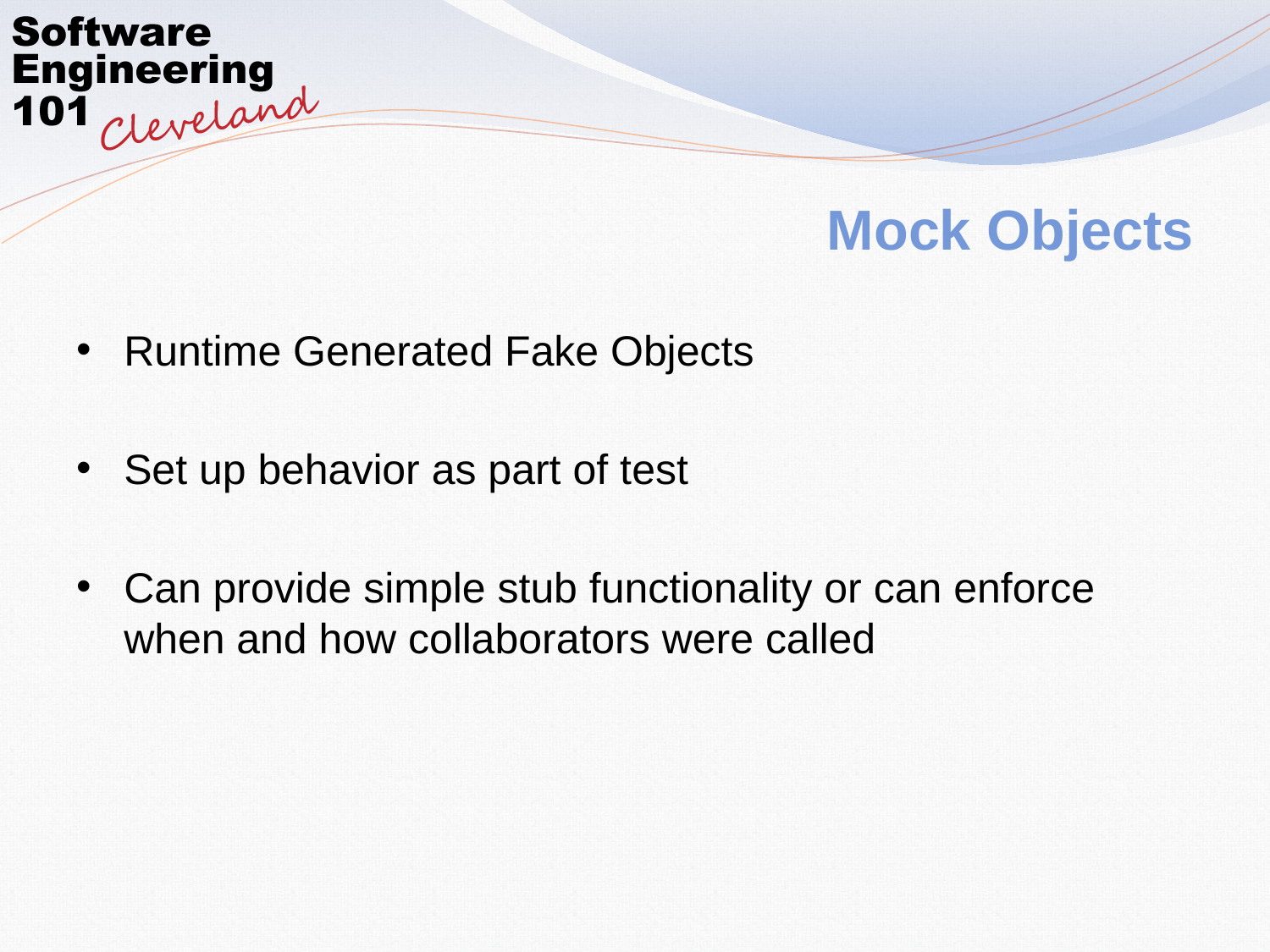

# Mock Objects
Runtime Generated Fake Objects

Set up behavior as part of test

Can provide simple stub functionality or can enforce when and how collaborators were called